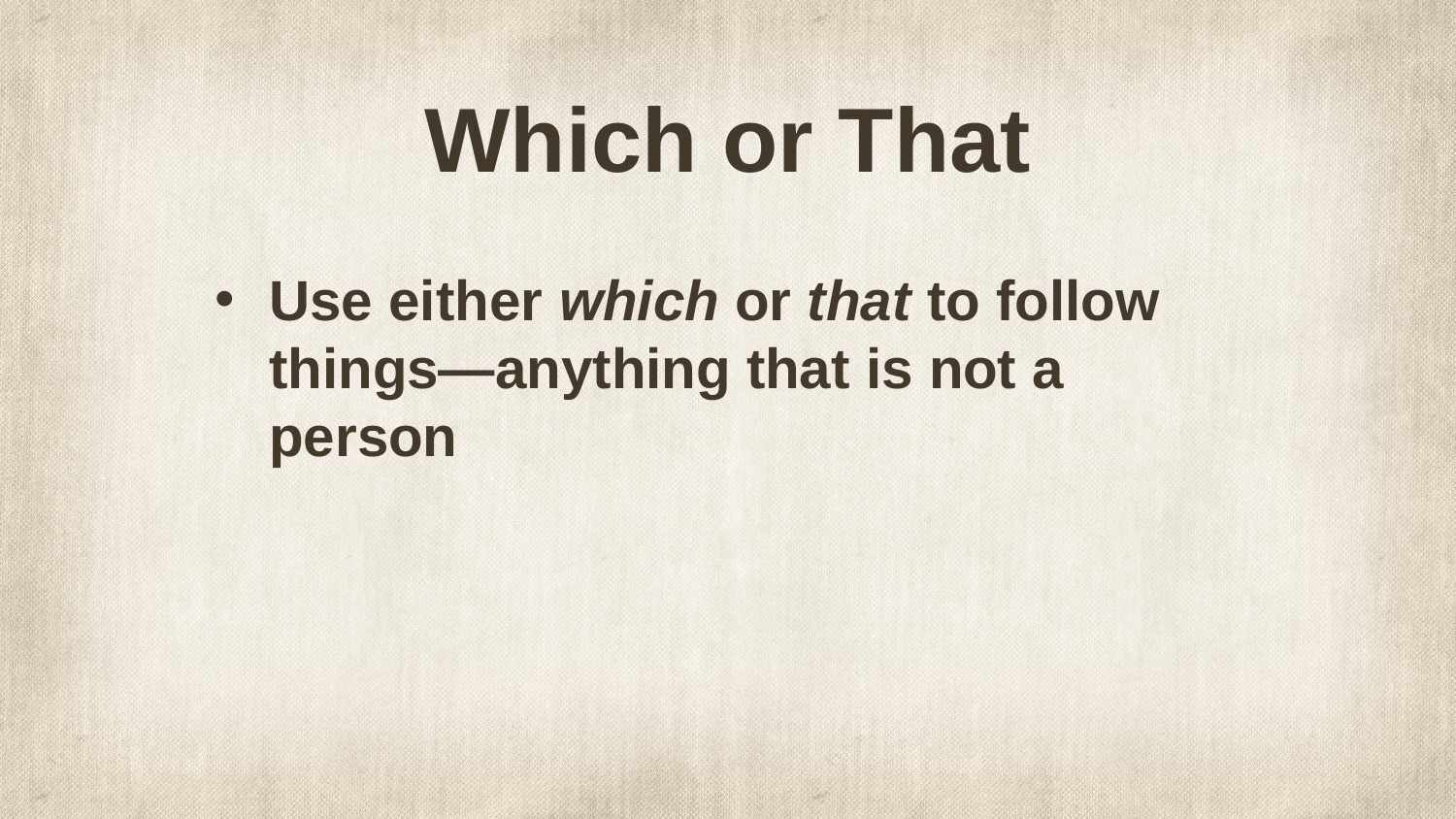

# Which or That
Use either which or that to follow things—anything that is not a person